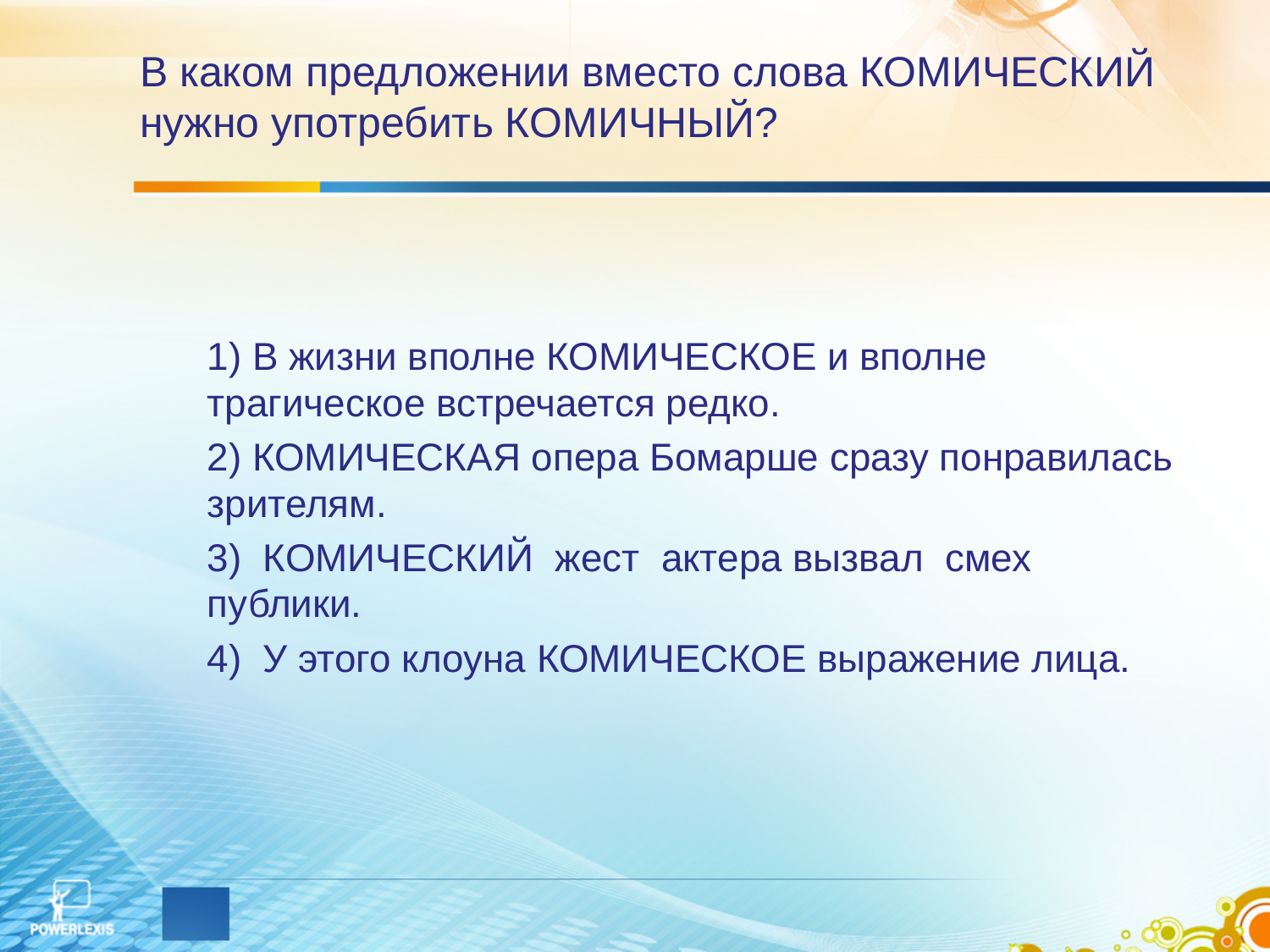

# В каком предложении вместо слова КОМИЧЕСКИЙ нужно употребить КОМИЧНЫЙ?

	1) В жизни вполне КОМИЧЕСКОЕ и вполне трагическое встречается редко.
	2) КОМИЧЕСКАЯ опера Бомарше сразу понравилась зрителям.
	3)  КОМИЧЕСКИЙ  жест  актера вызвал  смех  публики.
	4)  У этого клоуна КОМИЧЕСКОЕ выражение лица.